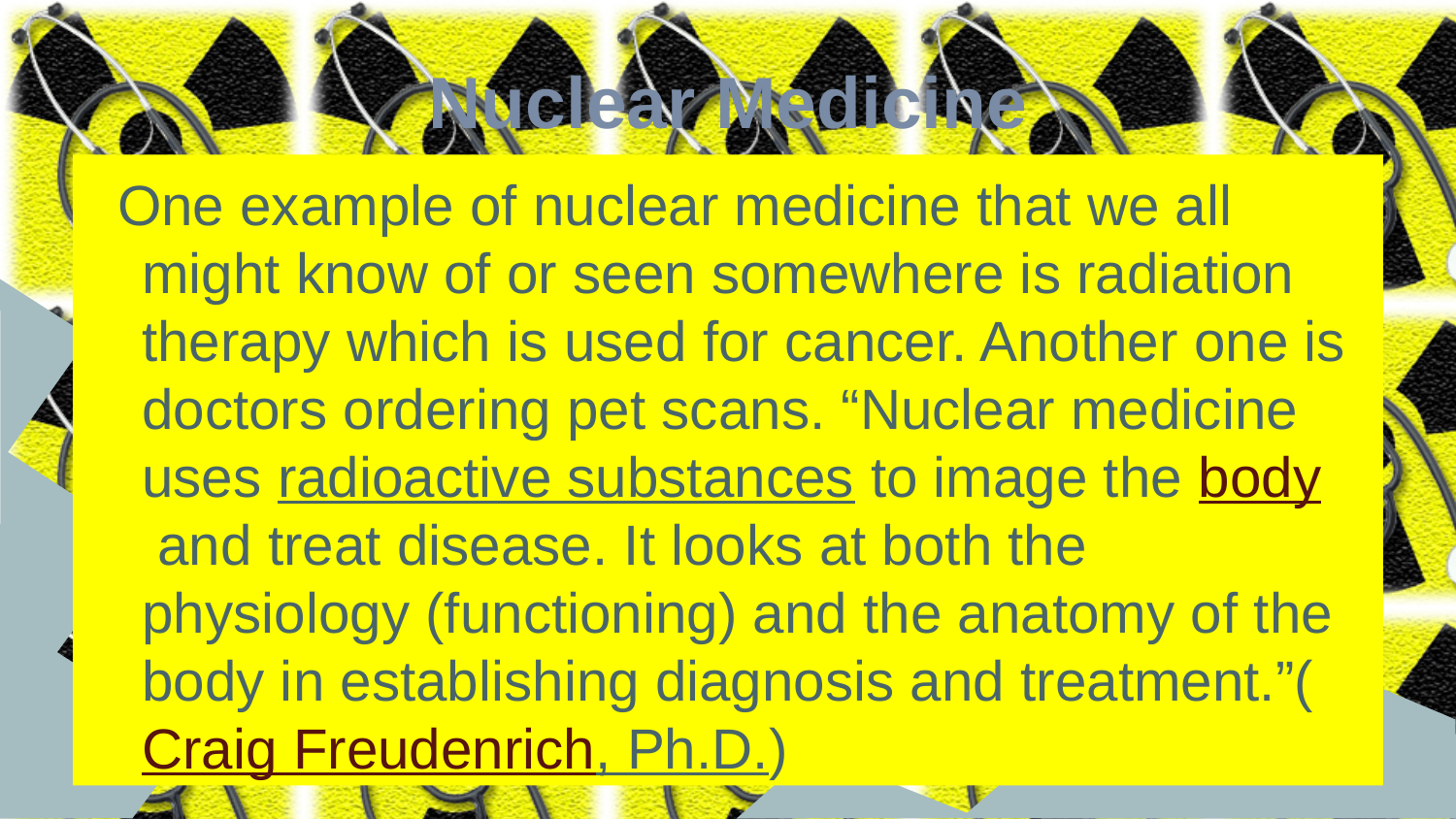

# Nuclear Medicine
One example of nuclear medicine that we all might know of or seen somewhere is radiation therapy which is used for cancer. Another one is doctors ordering pet scans. “Nuclear medicine uses radioactive substances to image the body and treat disease. It looks at both the physiology (functioning) and the anatomy of the body in establishing diagnosis and treatment.”(Craig Freudenrich, Ph.D.)